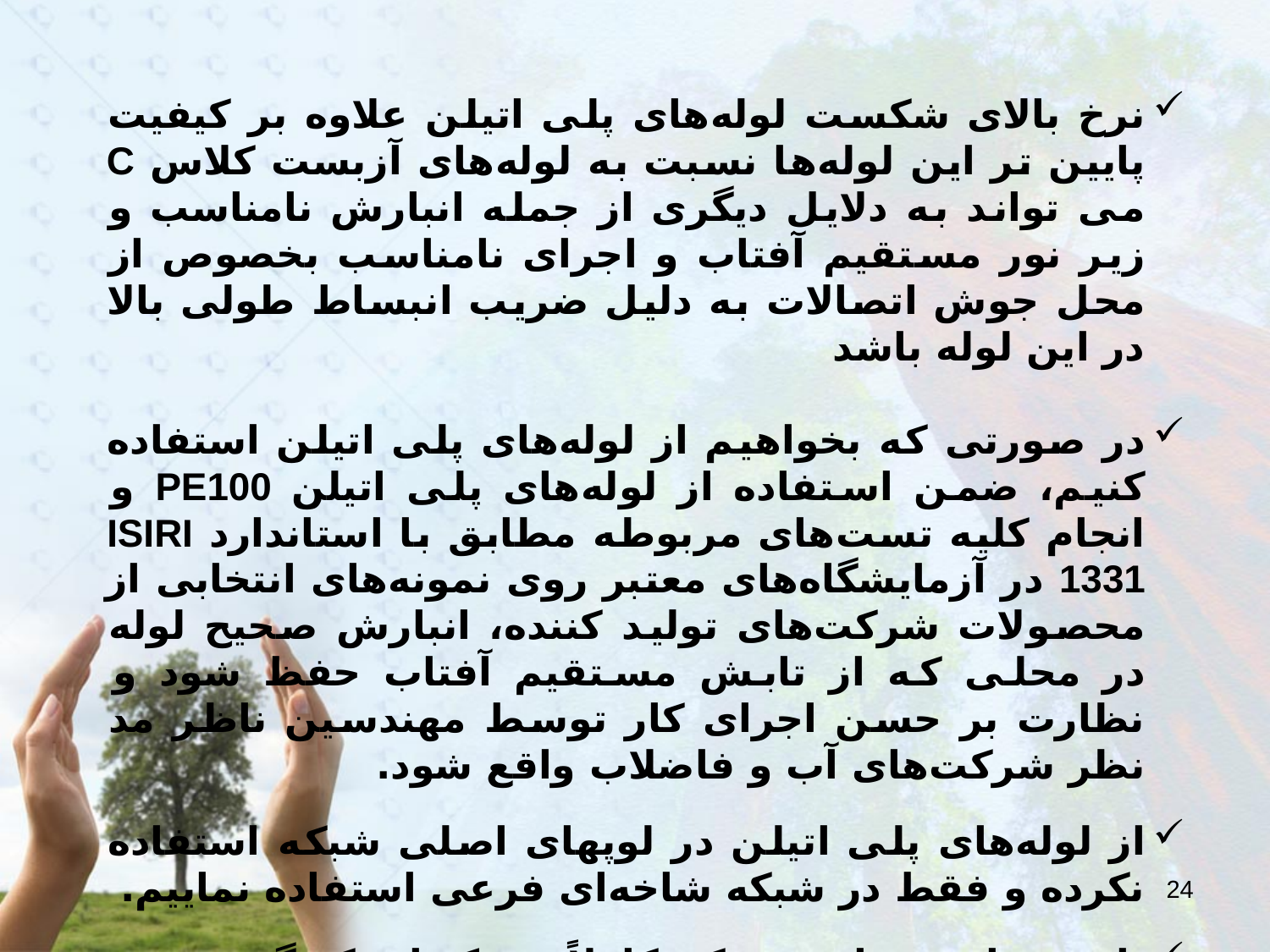

نرخ بالای شکست لوله‌های پلی اتیلن علاوه بر کیفیت پایین تر این لوله‌ها نسبت به لوله‌های آزبست کلاس C می تواند به دلایل دیگری از جمله انبارش نامناسب و زیر نور مستقیم آفتاب و اجرای نامناسب بخصوص از محل جوش اتصالات به دلیل ضریب انبساط طولی بالا در این لوله باشد

در صورتی که بخواهیم از لوله‌های پلی اتیلن استفاده کنیم، ضمن استفاده از لوله‌های پلی اتیلن PE100 و انجام کلیه تست‌های مربوطه مطابق با استاندارد ISIRI 1331 در آزمایشگاه‌های معتبر روی نمونه‌های انتخابی از محصولات شرکت‌های تولید کننده، انبارش صحیح لوله در محلی که از تابش مستقیم آفتاب حفظ شود و نظارت بر حسن اجرای کار توسط مهندسین ناظر مد نظر شرکت‌های آب و فاضلاب واقع شود.

از لوله‌های پلی اتیلن در لوپهای اصلی شبکه استفاده نکرده و فقط در شبکه شاخه‌ای فرعی استفاده نماییم.

ناحیه های فشاری شبکه کاملاً منفک از یکدیگر شده و محدوده فشاری 25 تا 55 در هر ناحیه رعایت شود.

24